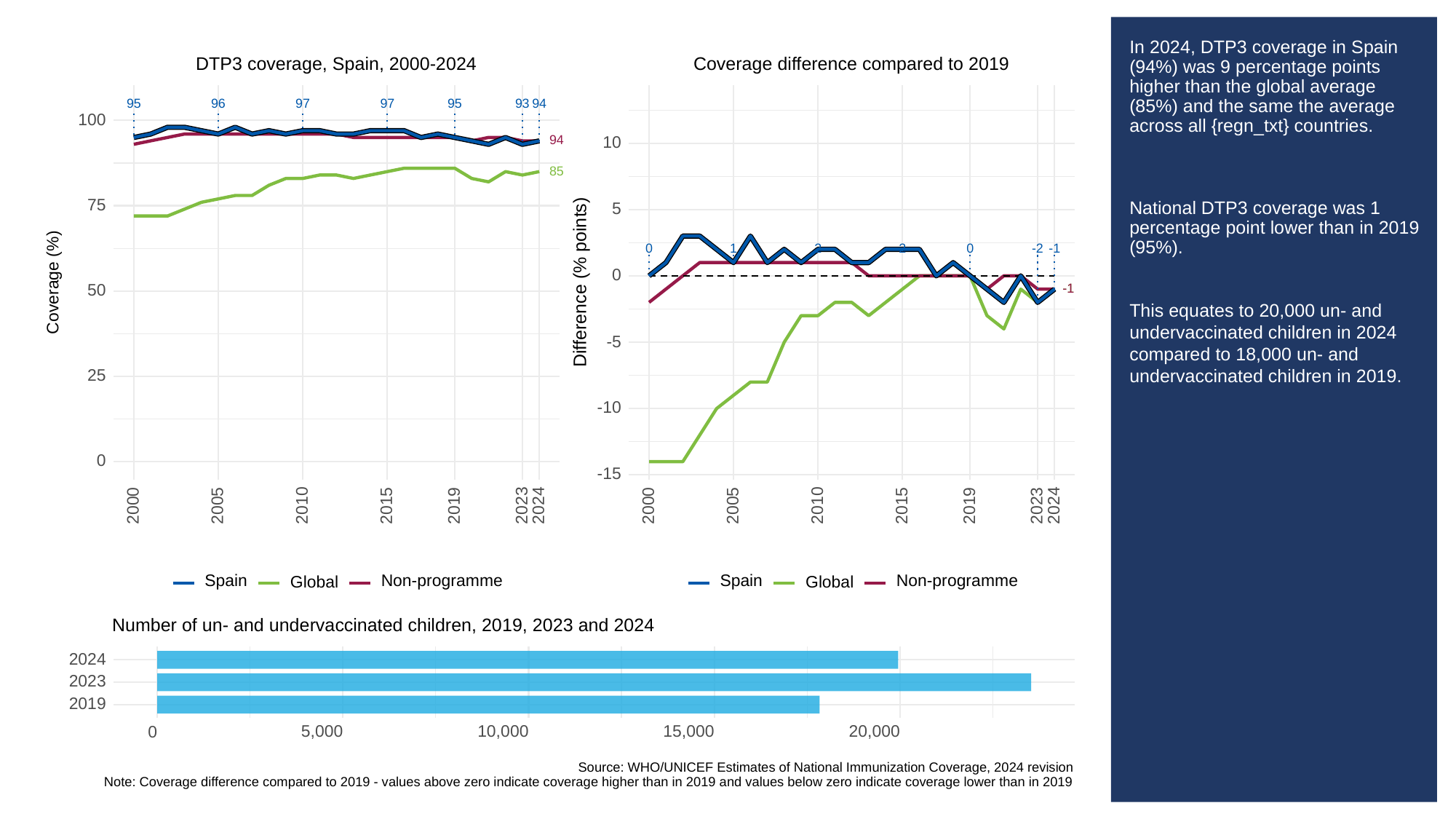

# In 2024, DTP3 coverage in Spain (94%) was 9 percentage points higher than the global average (85%) and the same the average across all {regn_txt} countries.

National DTP3 coverage was 1 percentage point lower than in 2019 (95%).

This equates to 20,000 un- and undervaccinated children in 2024 compared to 18,000 un- and undervaccinated children in 2019.

DTP3 coverage, Spain, 2000-2024
Coverage difference compared to 2019

93
95
96
97
97
95
94

100

94
10

85

75
5

0
0
1
2
2
-2
-1

0
Difference (% points)
Coverage (%)

-1
-1
50

-5

25

-10

0

-15

2023
2023
2000
2005
2010
2015
2019
2024
2000
2005
2010
2015
2019
2024
Spain
Spain
Non-programme
Non-programme
Global
Global

Number of un- and undervaccinated children, 2019, 2023 and 2024

2024

2023

2019

5,000
10,000
15,000
20,000
0
Source: WHO/UNICEF Estimates of National Immunization Coverage, 2024 revision
Note: Coverage difference compared to 2019 - values above zero indicate coverage higher than in 2019 and values below zero indicate coverage lower than in 2019